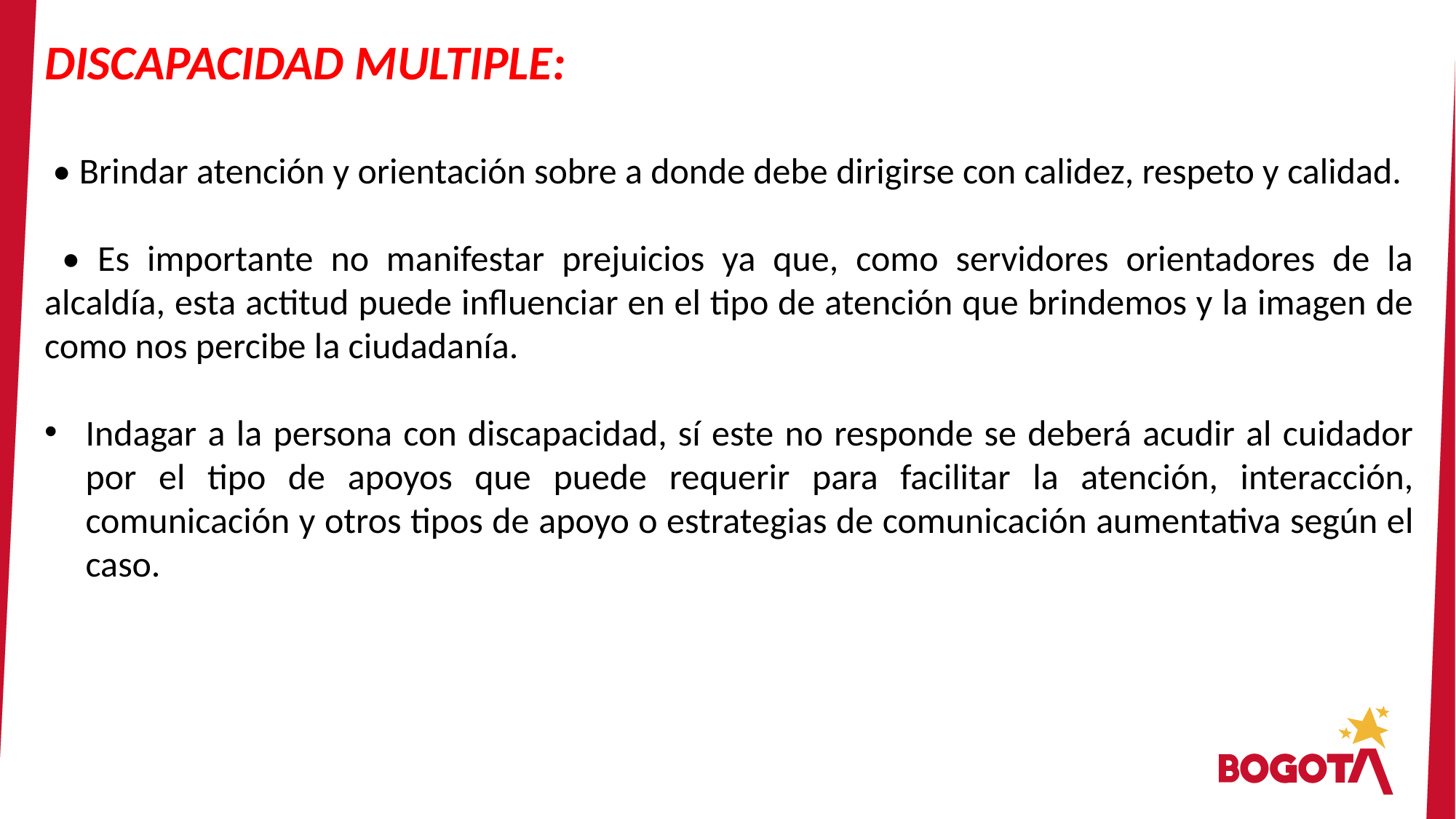

DISCAPACIDAD MULTIPLE:

 • Brindar atención y orientación sobre a donde debe dirigirse con calidez, respeto y calidad.

 • Es importante no manifestar prejuicios ya que, como servidores orientadores de la alcaldía, esta actitud puede influenciar en el tipo de atención que brindemos y la imagen de como nos percibe la ciudadanía.

Indagar a la persona con discapacidad, sí este no responde se deberá acudir al cuidador por el tipo de apoyos que puede requerir para facilitar la atención, interacción, comunicación y otros tipos de apoyo o estrategias de comunicación aumentativa según el caso.